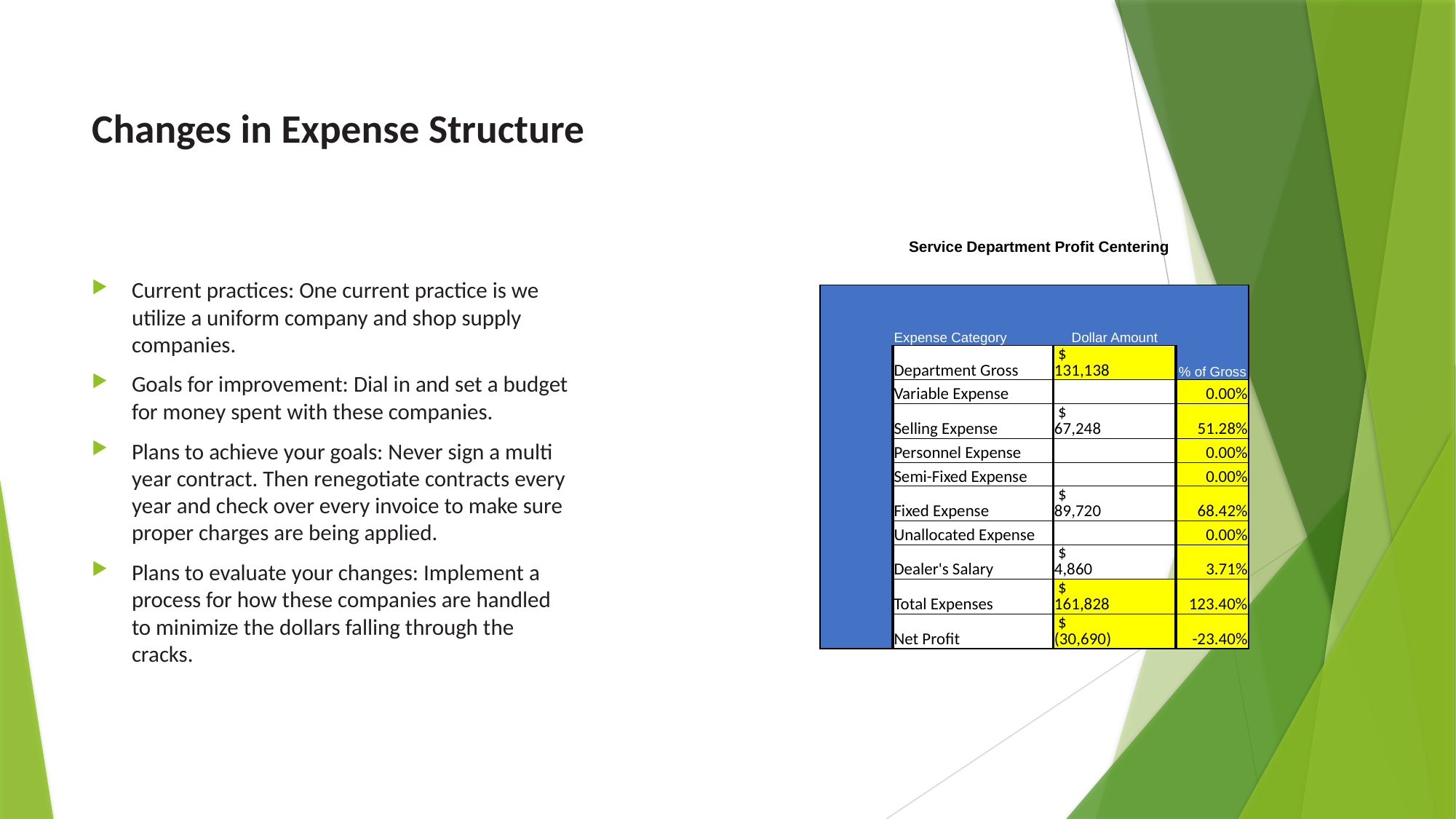

# Changes in Expense Structure

Current practices: One current practice is we utilize a uniform company and shop supply companies.
Goals for improvement: Dial in and set a budget for money spent with these companies.
Plans to achieve your goals: Never sign a multi year contract. Then renegotiate contracts every year and check over every invoice to make sure proper charges are being applied.
Plans to evaluate your changes: Implement a process for how these companies are handled to minimize the dollars falling through the cracks.

| Service Department Profit Centering |  |  |  |
| --- | --- | --- | --- |
|  |  |  |  |
|  | Expense Category | Dollar Amount |  |
|  | Department Gross | $ 131,138 | % of Gross |
|  | Variable Expense |  | 0.00% |
|  | Selling Expense | $ 67,248 | 51.28% |
|  | Personnel Expense |  | 0.00% |
|  | Semi-Fixed Expense |  | 0.00% |
|  | Fixed Expense | $ 89,720 | 68.42% |
|  | Unallocated Expense |  | 0.00% |
|  | Dealer's Salary | $ 4,860 | 3.71% |
|  | Total Expenses | $ 161,828 | 123.40% |
|  | Net Profit | $ (30,690) | -23.40% |